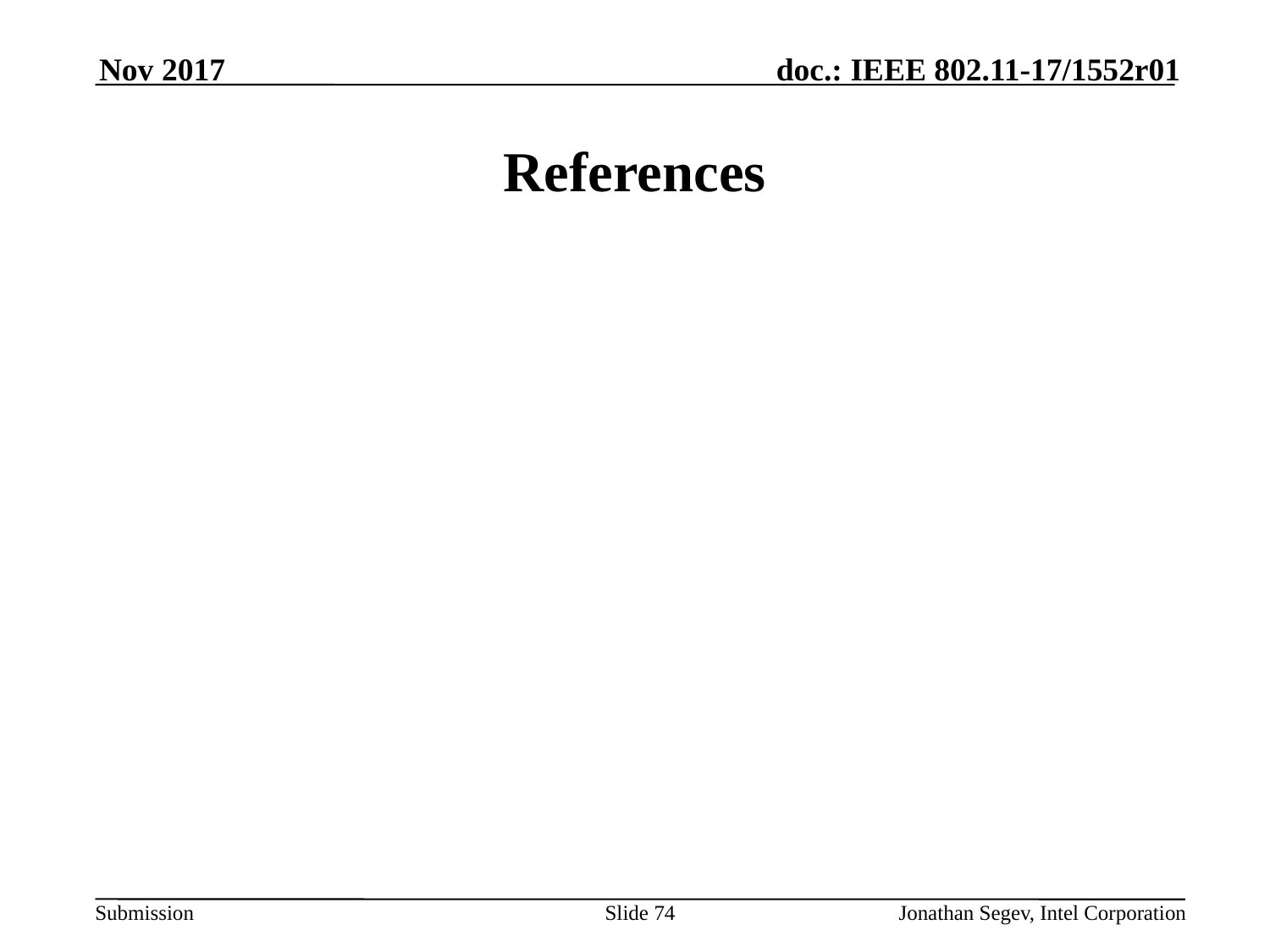

Nov 2017
# References

Slide 74
Jonathan Segev, Intel Corporation